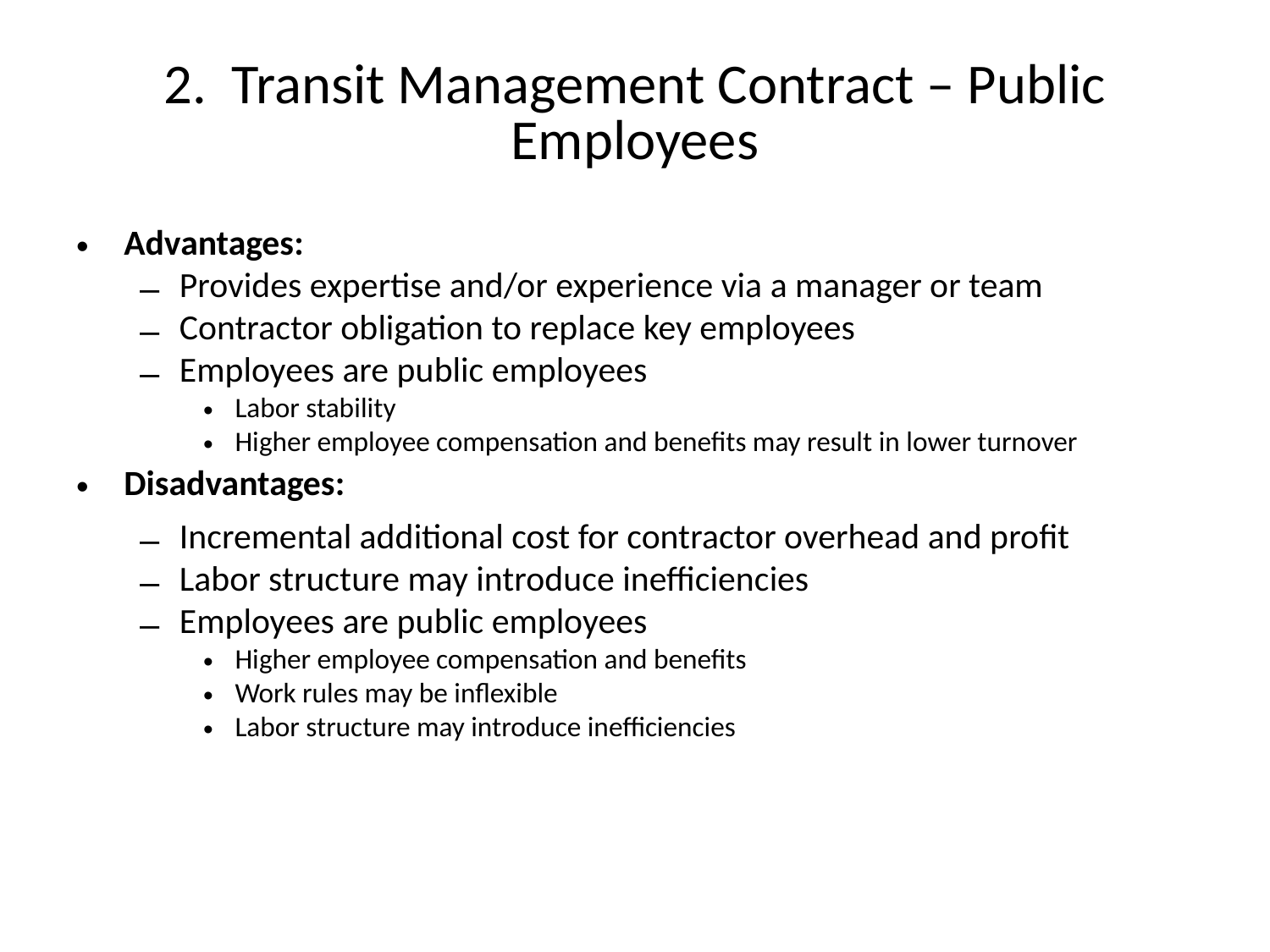

# 2.  Transit Management Contract – Public Employees
Advantages:
Provides expertise and/or experience via a manager or team
Contractor obligation to replace key employees
Employees are public employees
Labor stability
Higher employee compensation and benefits may result in lower turnover
Disadvantages:
Incremental additional cost for contractor overhead and profit
Labor structure may introduce inefficiencies
Employees are public employees
Higher employee compensation and benefits
Work rules may be inflexible
Labor structure may introduce inefficiencies